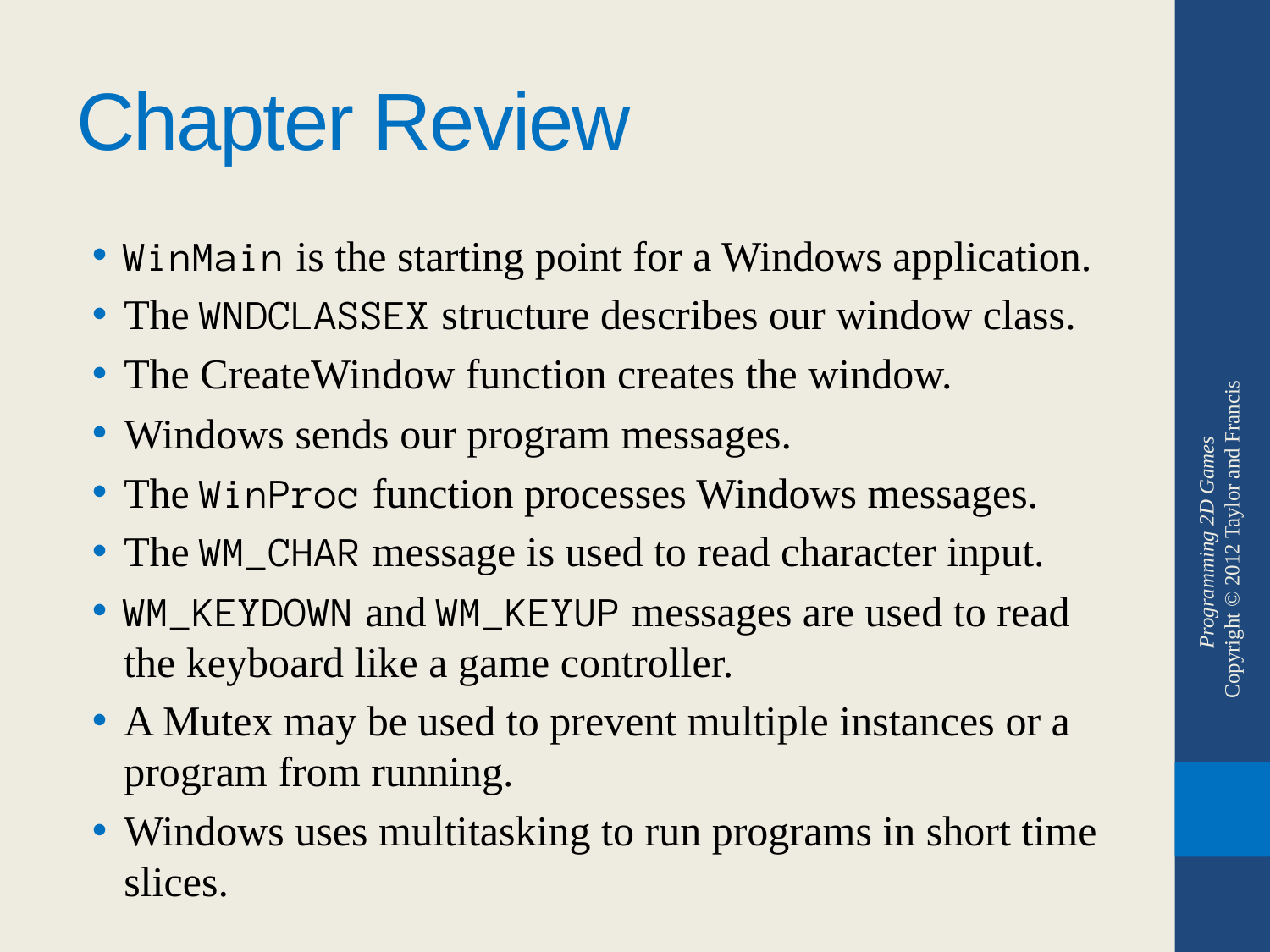

# Chapter Review
WinMain is the starting point for a Windows application.
The WNDCLASSEX structure describes our window class.
The CreateWindow function creates the window.
Windows sends our program messages.
The WinProc function processes Windows messages.
The WM_CHAR message is used to read character input.
WM_KEYDOWN and WM_KEYUP messages are used to read the keyboard like a game controller.
A Mutex may be used to prevent multiple instances or a program from running.
Windows uses multitasking to run programs in short time slices.
Programming 2D Games
Copyright © 2012 Taylor and Francis